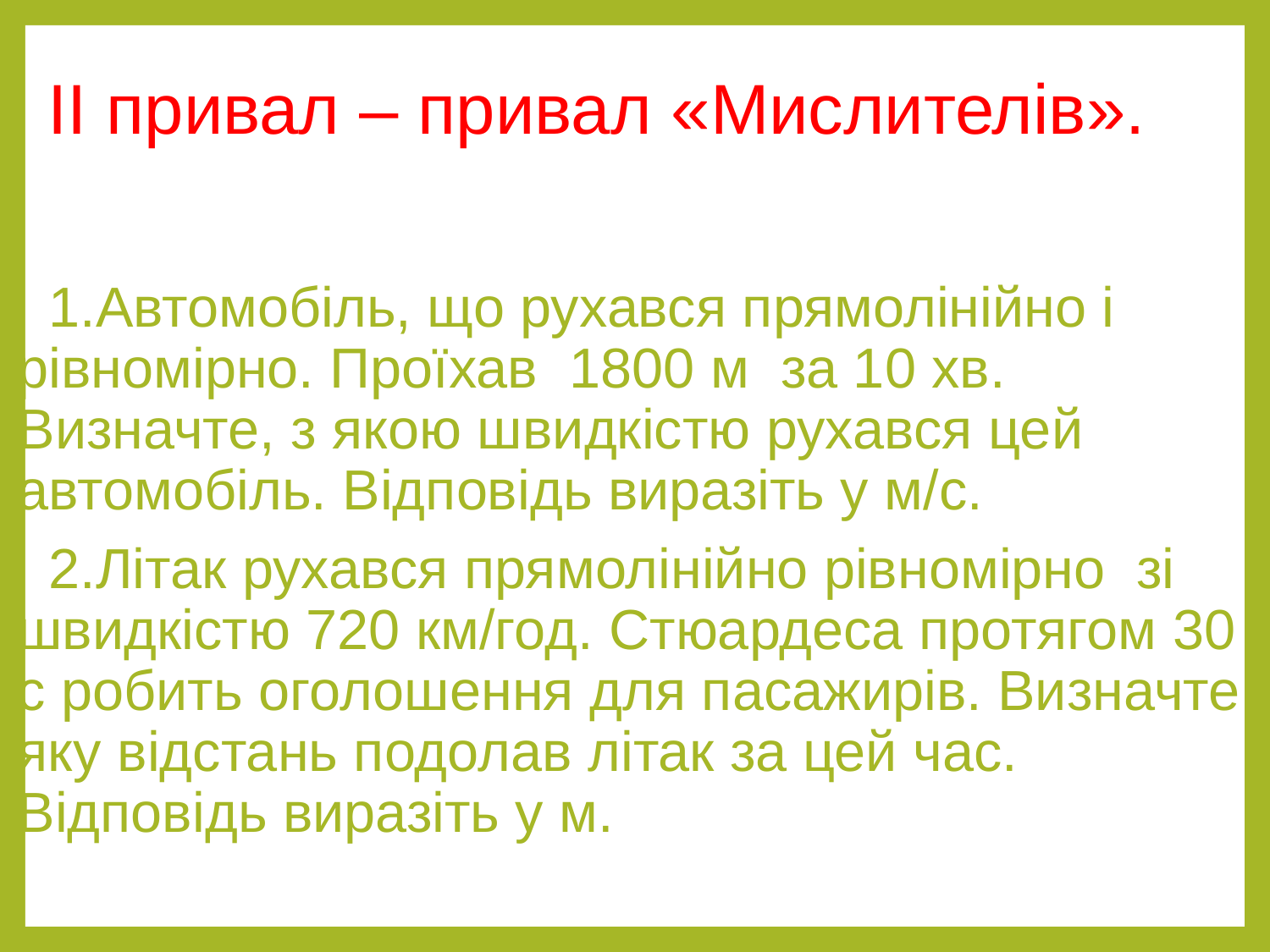

# ІІ привал – привал «Мислителів».

  1.Автомобіль, що рухався прямолінійно і рівномірно. Проїхав  1800 м  за 10 хв. Визначте, з якою швидкістю рухався цей автомобіль. Відповідь виразіть у м/с.
  2.Літак рухався прямолінійно рівномірно  зі    швидкістю 720 км/год. Стюардеса протягом 30 с робить оголошення для пасажирів. Визначте, яку відстань подолав літак за цей час. Відповідь виразіть у м.